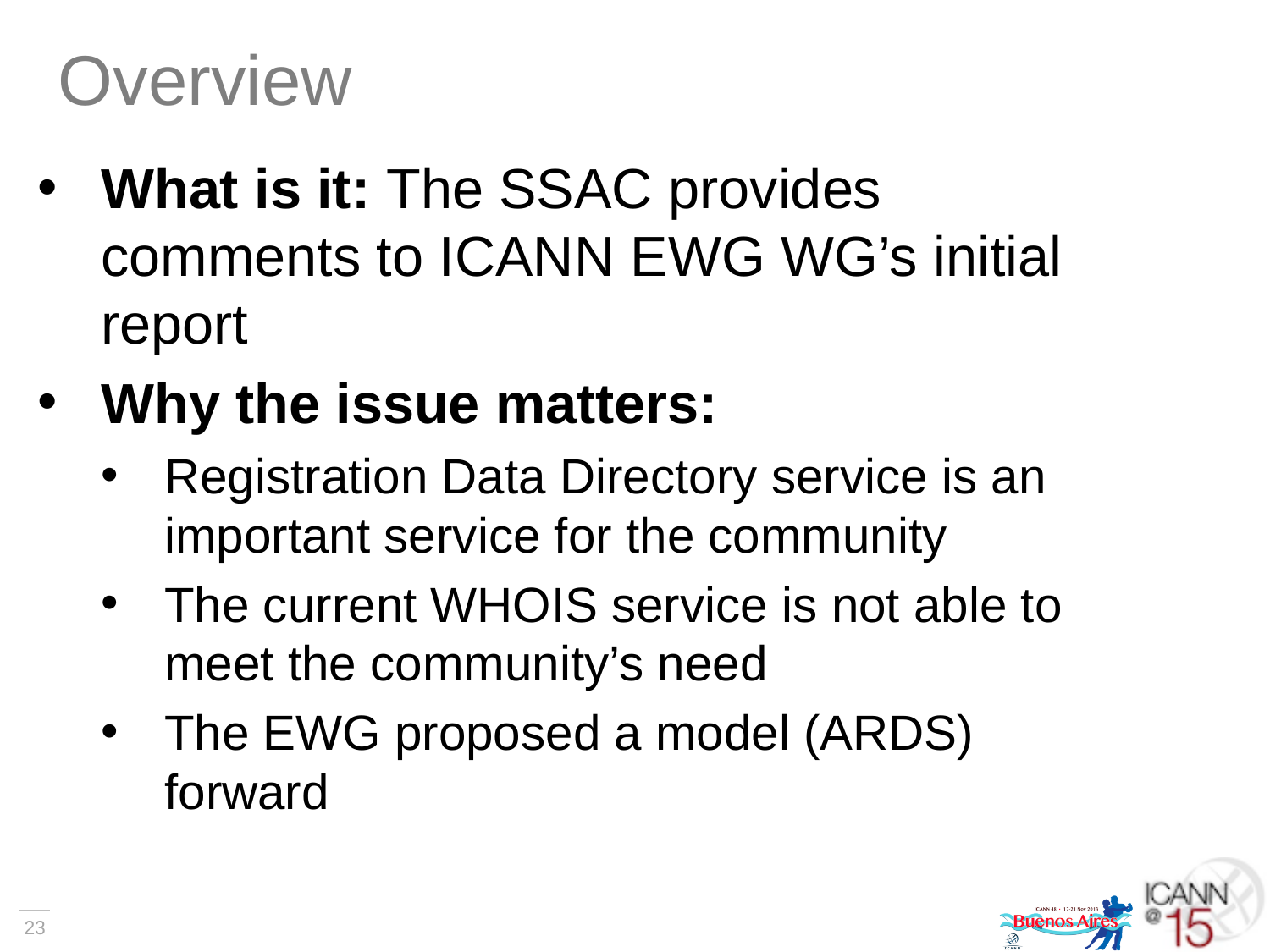

# Overview
What is it: The SSAC provides comments to ICANN EWG WG’s initial report
Why the issue matters:
Registration Data Directory service is an important service for the community
The current WHOIS service is not able to meet the community’s need
The EWG proposed a model (ARDS) forward